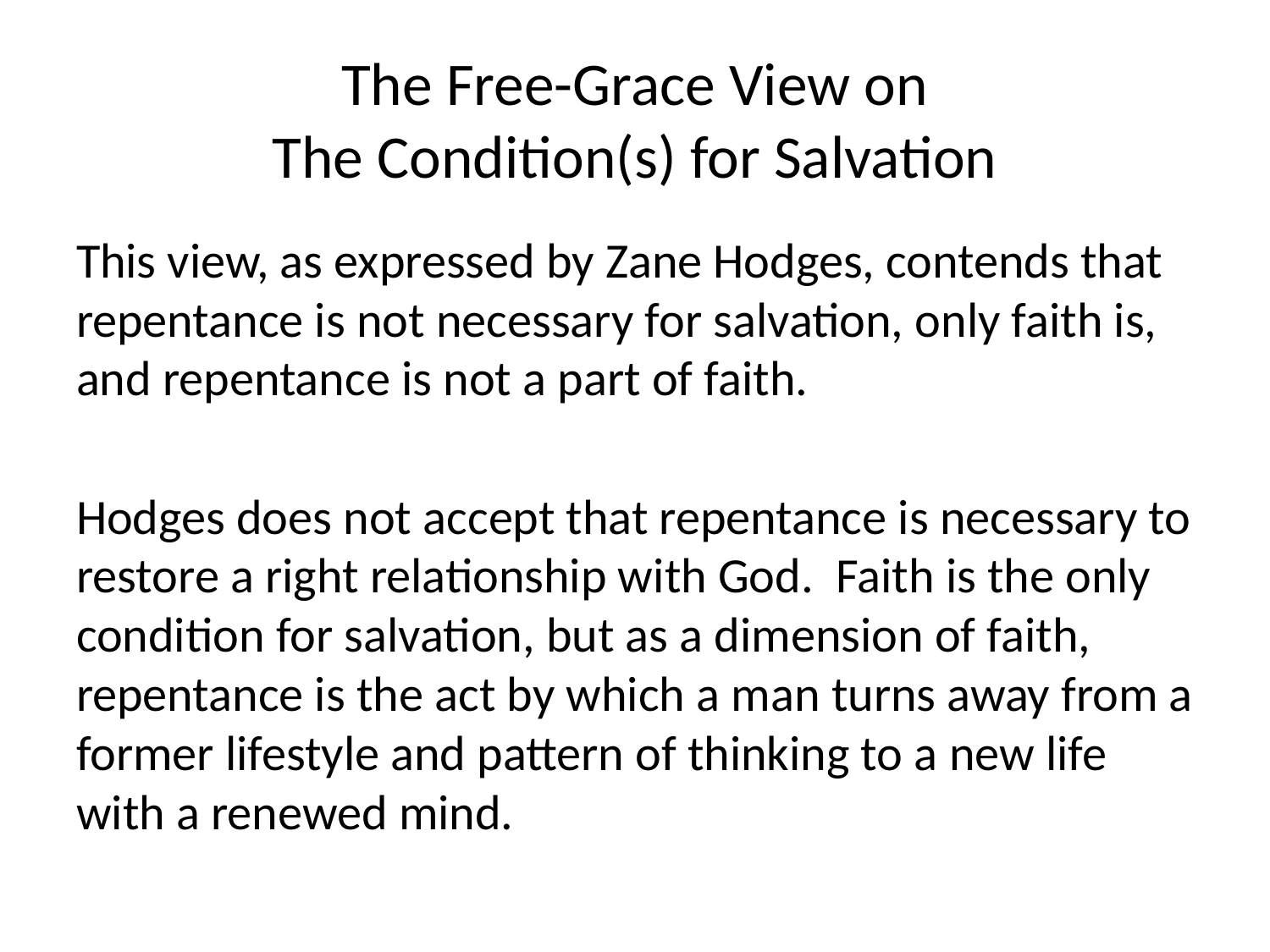

# The Free-Grace View on The Condition(s) for Salvation
This view, as expressed by Zane Hodges, contends that repentance is not necessary for salvation, only faith is, and repentance is not a part of faith.

Hodges does not accept that repentance is necessary to restore a right relationship with God.  Faith is the only condition for salvation, but as a dimension of faith, repentance is the act by which a man turns away from a former lifestyle and pattern of thinking to a new life with a renewed mind.